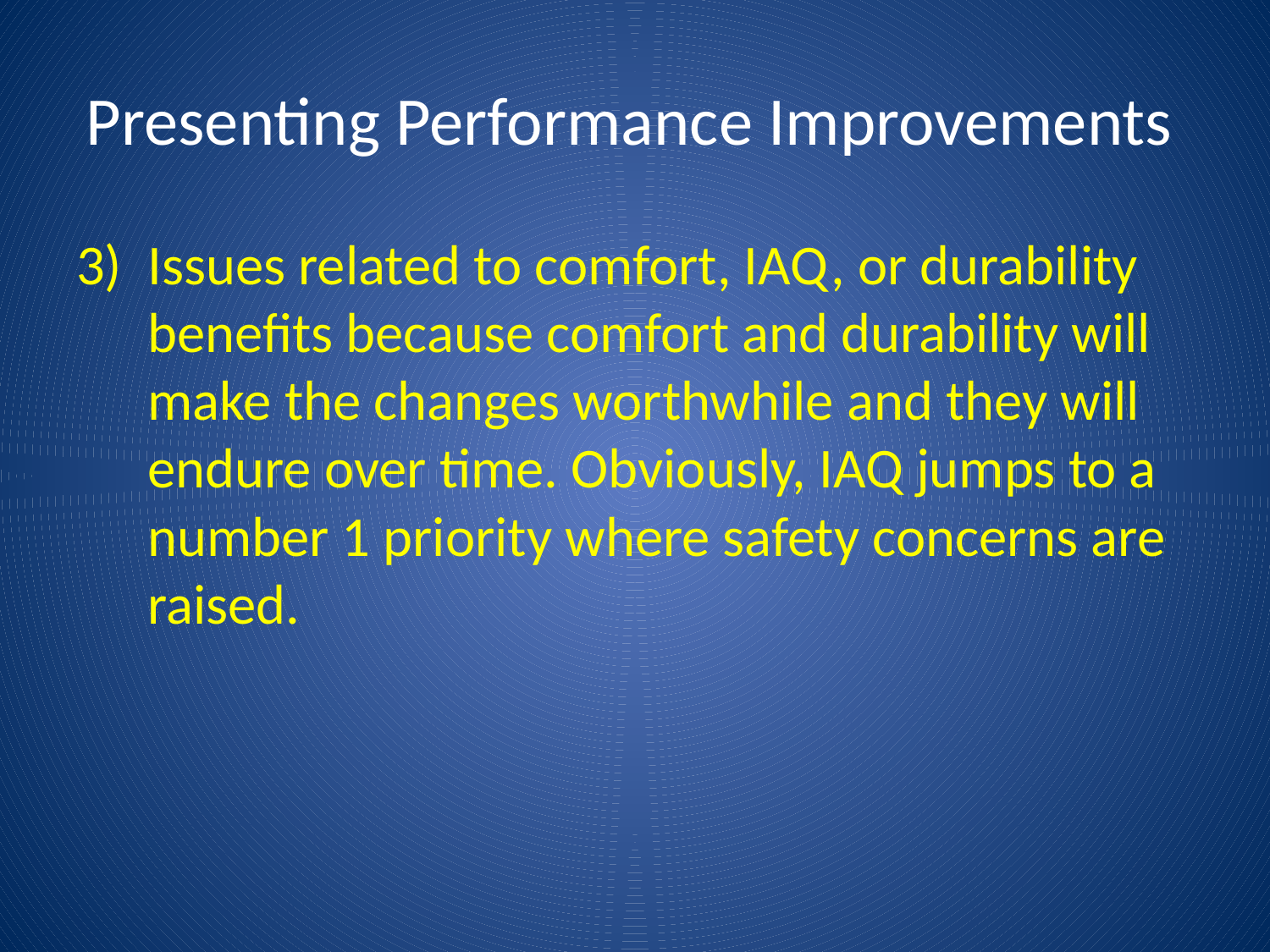

# Presenting Performance Improvements
Issues related to comfort, IAQ, or durability benefits because comfort and durability will make the changes worthwhile and they will endure over time. Obviously, IAQ jumps to a number 1 priority where safety concerns are raised.